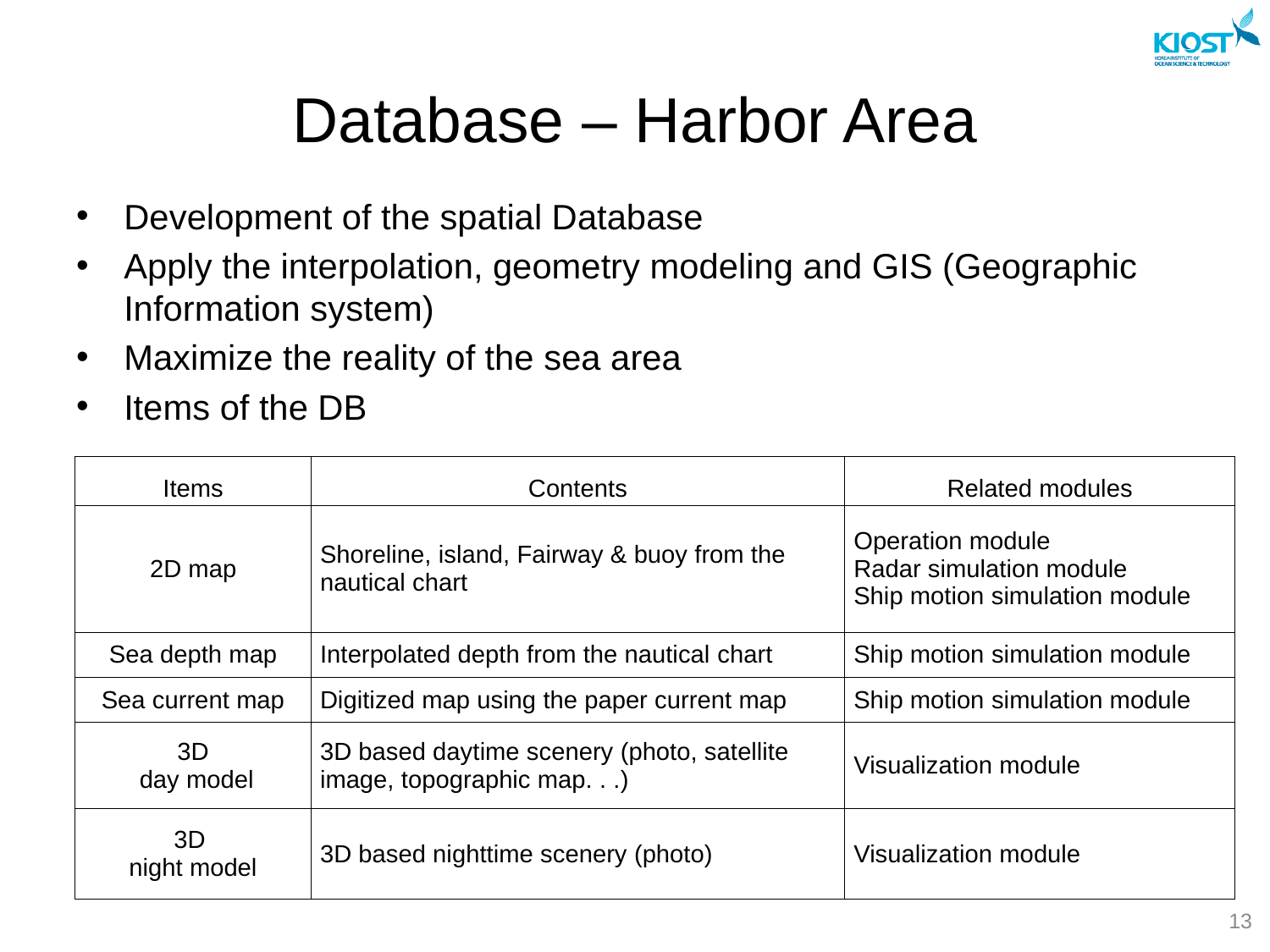

# Database – Harbor Area
Development of the spatial Database
Apply the interpolation, geometry modeling and GIS (Geographic Information system)
Maximize the reality of the sea area
Items of the DB
| Items | Contents | Related modules |
| --- | --- | --- |
| 2D map | Shoreline, island, Fairway & buoy from the nautical chart | Operation module Radar simulation module Ship motion simulation module |
| Sea depth map | Interpolated depth from the nautical chart | Ship motion simulation module |
| Sea current map | Digitized map using the paper current map | Ship motion simulation module |
| 3D day model | 3D based daytime scenery (photo, satellite image, topographic map. . .) | Visualization module |
| 3D night model | 3D based nighttime scenery (photo) | Visualization module |
13